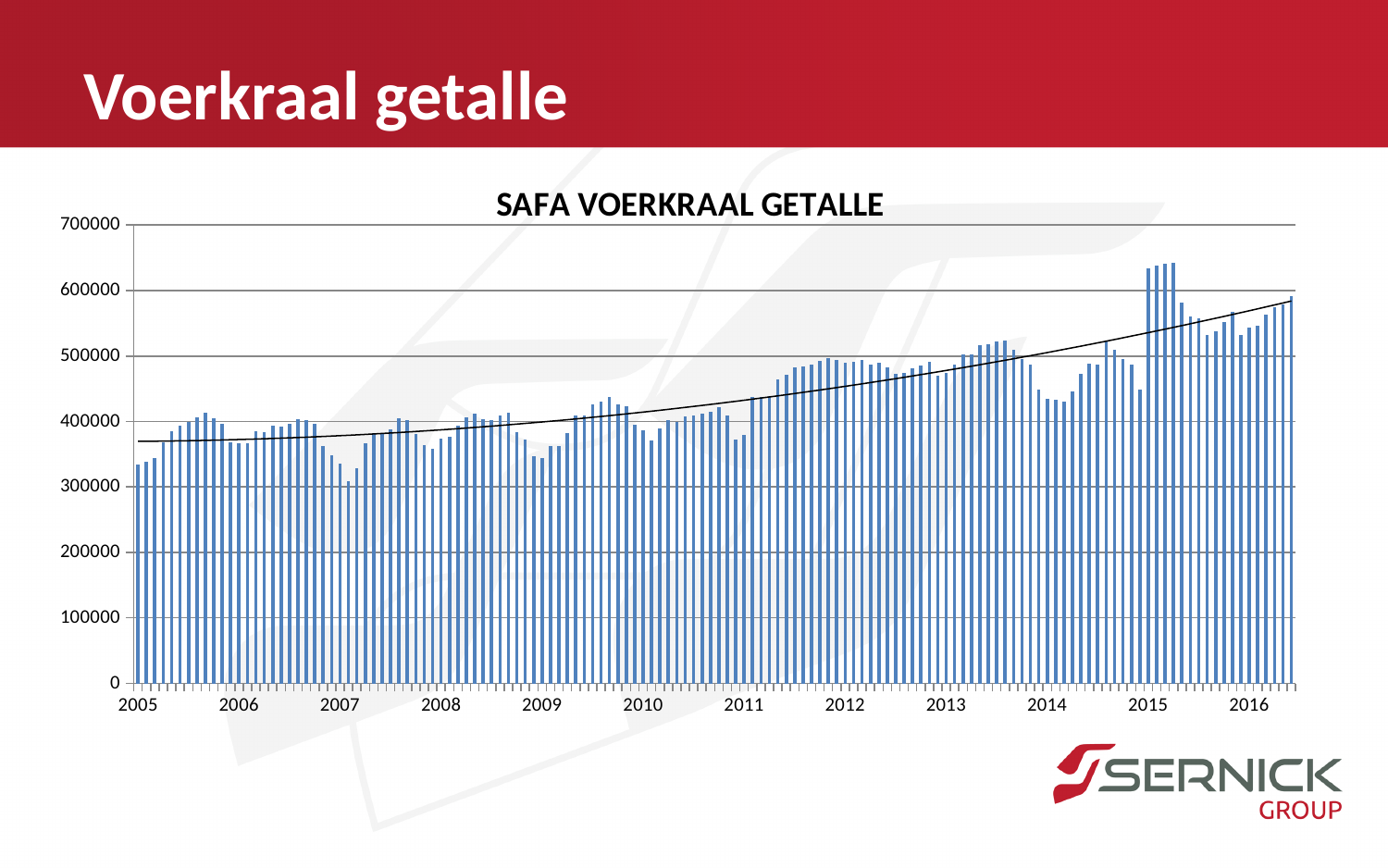

# Voerkraal getalle

### Chart: SAFA VOERKRAAL GETALLE

| Category |  |
|---|---|
| 2005 | 334256.0 |
|  | 339059.0 |
|  | 344027.0 |
|  | 367559.0 |
|  | 385547.0 |
|  | 393871.0 |
|  | 398982.0 |
|  | 406249.0 |
|  | 413048.0 |
|  | 405314.0 |
|  | 397187.0 |
|  | 367914.0 |
| 2006 | 366656.0 |
|  | 366401.0 |
|  | 384870.0 |
|  | 383365.0 |
|  | 393580.0 |
|  | 392344.0 |
|  | 396786.0 |
|  | 403120.0 |
|  | 402306.0 |
|  | 396499.0 |
|  | 362457.0 |
|  | 348599.0 |
| 2007 | 335647.0 |
|  | 309121.0 |
|  | 328637.0 |
|  | 366623.0 |
|  | 381653.0 |
|  | 381343.0 |
|  | 387408.0 |
|  | 404468.0 |
|  | 402542.0 |
|  | 381100.0 |
|  | 364301.0 |
|  | 358581.0 |
| 2008 | 373860.0 |
|  | 376756.0 |
|  | 393732.0 |
|  | 406262.0 |
|  | 411342.0 |
|  | 403660.0 |
|  | 401697.0 |
|  | 409420.0 |
|  | 413438.0 |
|  | 384434.0 |
|  | 372901.0 |
|  | 346271.0 |
| 2009 | 343787.0 |
|  | 362138.0 |
|  | 363024.0 |
|  | 382648.0 |
|  | 408903.0 |
|  | 409797.0 |
|  | 426762.0 |
|  | 429960.0 |
|  | 437373.0 |
|  | 426814.0 |
|  | 423730.0 |
|  | 394899.0 |
| 2010 | 387173.0 |
|  | 371157.0 |
|  | 389258.0 |
|  | 402158.0 |
|  | 399694.0 |
|  | 408146.0 |
|  | 408577.0 |
|  | 412609.0 |
|  | 415503.0 |
|  | 422049.0 |
|  | 408807.0 |
|  | 372737.0 |
| 2011 | 380192.0 |
|  | 437467.0 |
|  | 437383.0 |
|  | 438230.0 |
|  | 463837.0 |
|  | 471341.0 |
|  | 483185.0 |
|  | 483421.0 |
|  | 487267.0 |
|  | 493204.0 |
|  | 496148.0 |
|  | 494000.0 |
| 2012 | 489658.0 |
|  | 491617.0 |
|  | 493533.0 |
|  | 487610.0 |
|  | 490045.0 |
|  | 483196.0 |
|  | 472565.0 |
|  | 474928.0 |
|  | 481574.0 |
|  | 484977.0 |
|  | 491102.0 |
|  | 470476.0 |
| 2013 | 474240.0 |
|  | 487606.0 |
|  | 502234.0 |
|  | 503208.0 |
|  | 516795.0 |
|  | 517725.0 |
|  | 521867.0 |
|  | 523276.0 |
|  | 509276.0 |
|  | 495525.0 |
|  | 486357.0 |
|  | 449323.0 |
| 2014 | 434213.0 |
|  | 433685.0 |
|  | 430931.0 |
|  | 445635.0 |
|  | 472373.0 |
|  | 487726.0 |
|  | 486311.0 |
|  | 523276.0 |
|  | 509276.0 |
|  | 495525.0 |
|  | 486323.0 |
|  | 449323.0 |
| 2015 | 633460.0 |
|  | 638082.0 |
|  | 640960.0 |
|  | 642350.0 |
|  | 581645.0 |
|  | 560088.0 |
|  | 556993.0 |
|  | 531452.0 |
|  | 537430.0 |
|  | 552412.0 |
|  | 567964.0 |
|  | 531662.0 |
| 2016 | 544023.0 |
|  | 546464.0 |
|  | 562991.0 |
|  | 574915.0 |
|  | 578329.0 |
|  | 591220.0 |